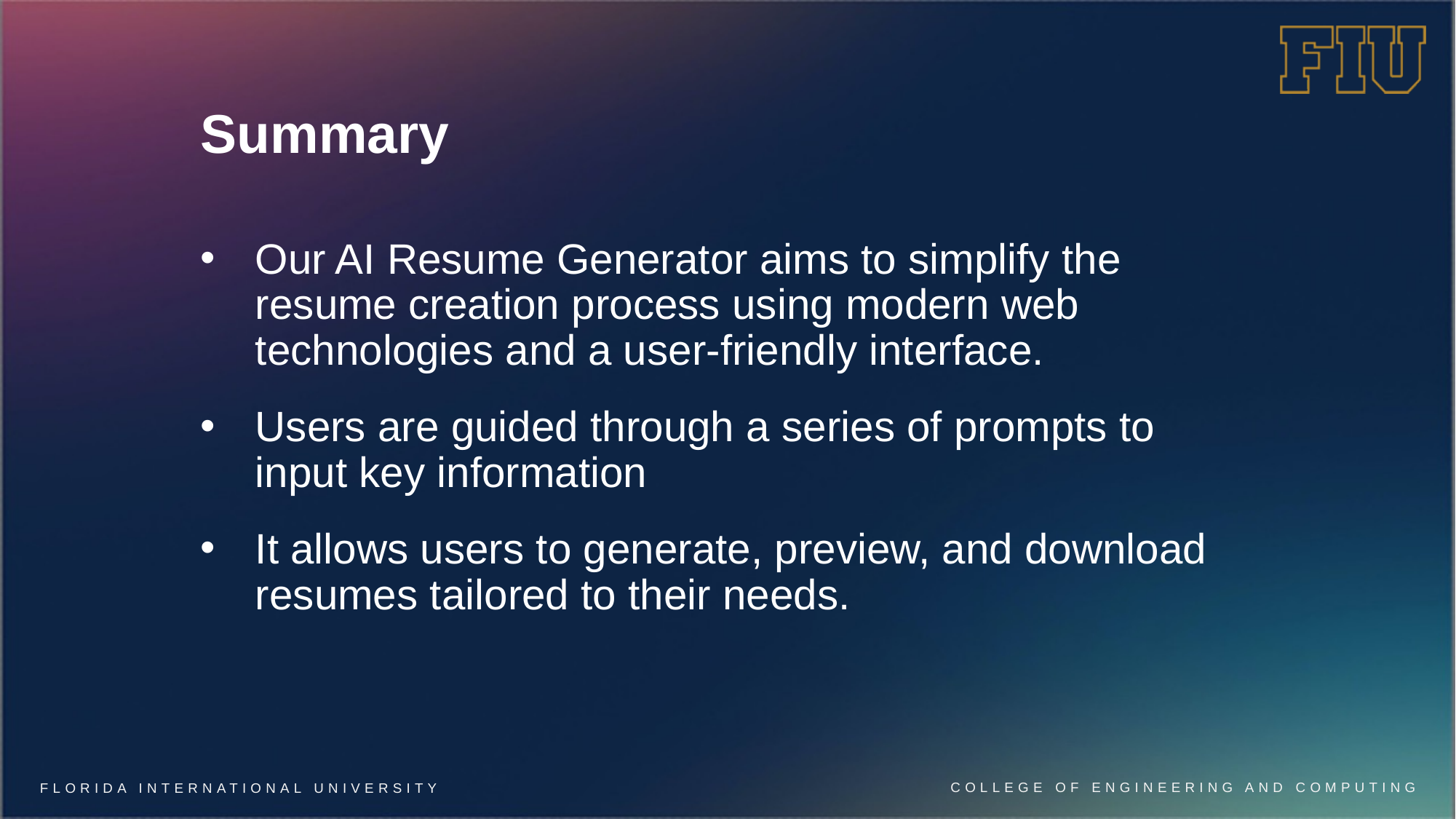

# Summary
Our AI Resume Generator aims to simplify the resume creation process using modern web technologies and a user-friendly interface.
Users are guided through a series of prompts to input key information
It allows users to generate, preview, and download resumes tailored to their needs.